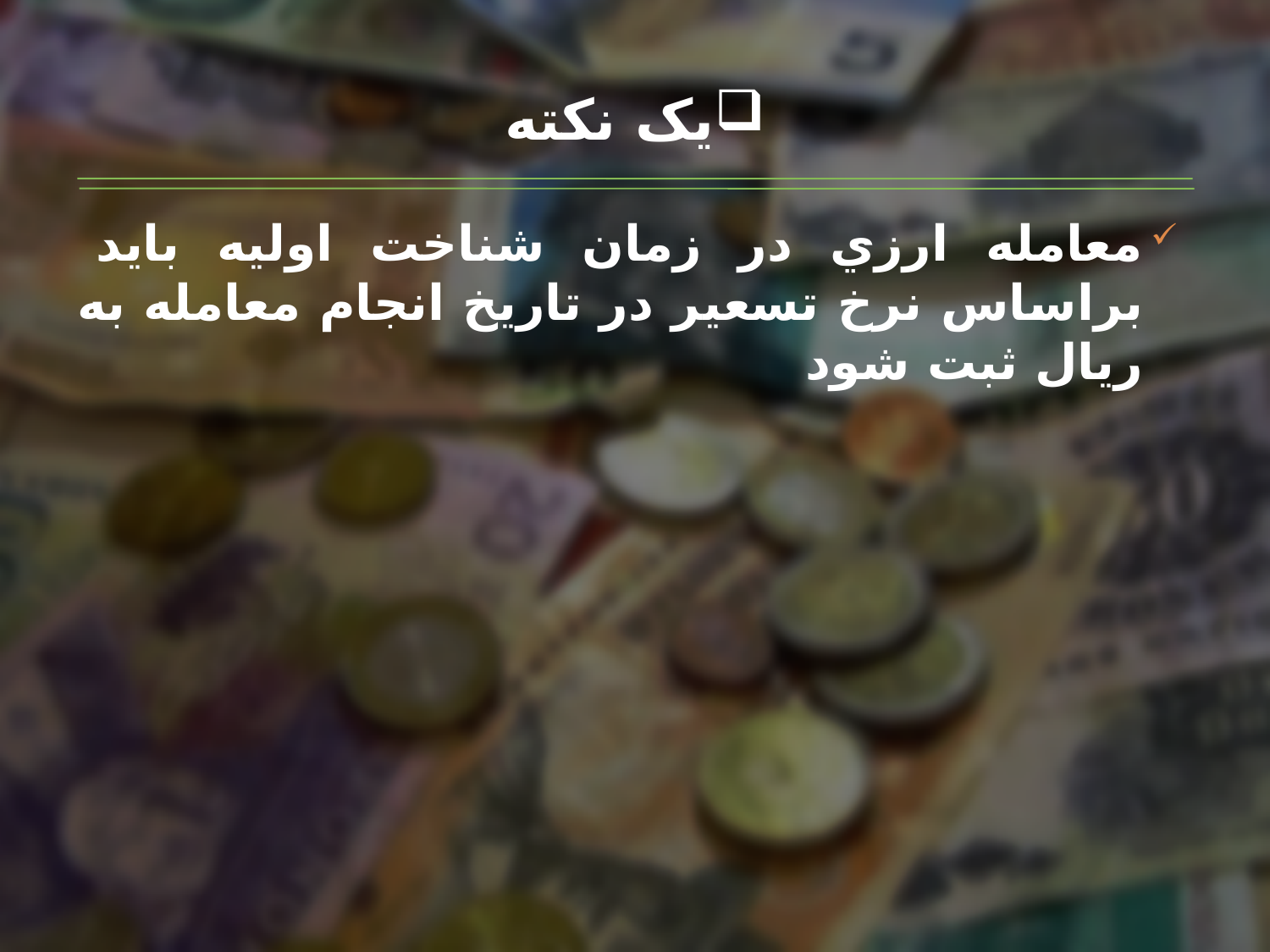

# یک نکته
معامله‌ ارزي‌ در زمان‌ شناخت‌ اوليه‌ بايد براساس‌ نرخ‌ تسعير در تاريخ‌ انجام‌ معامله‌ به‌ ريال‌ ثبت‌ شود